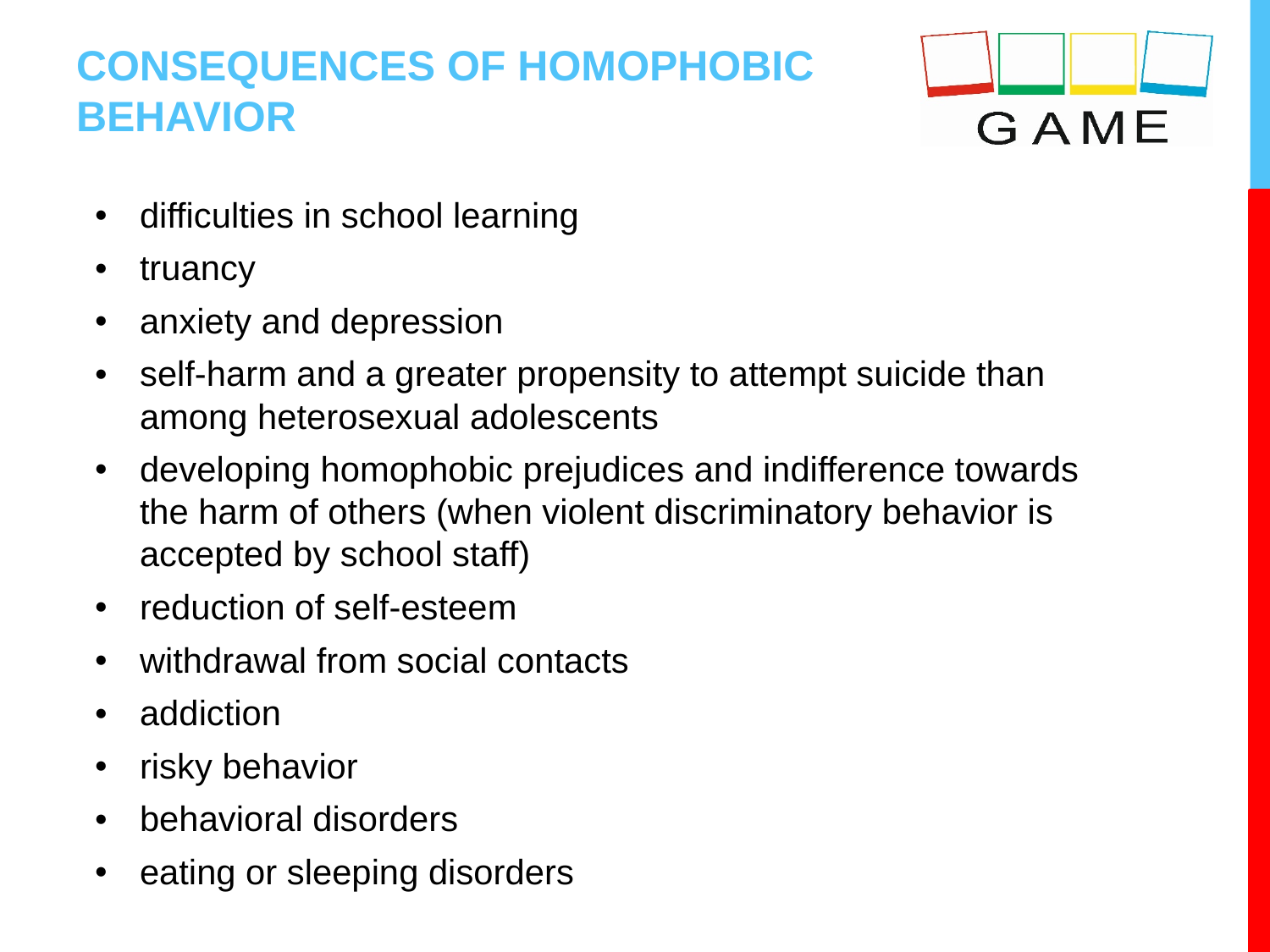

# CONSEQUENCES OF HOMOPHOBIC BEHAVIOR
difficulties in school learning
truancy
anxiety and depression
self-harm and a greater propensity to attempt suicide than among heterosexual adolescents
developing homophobic prejudices and indifference towards the harm of others (when violent discriminatory behavior is accepted by school staff)
reduction of self-esteem
withdrawal from social contacts
addiction
risky behavior
behavioral disorders
eating or sleeping disorders